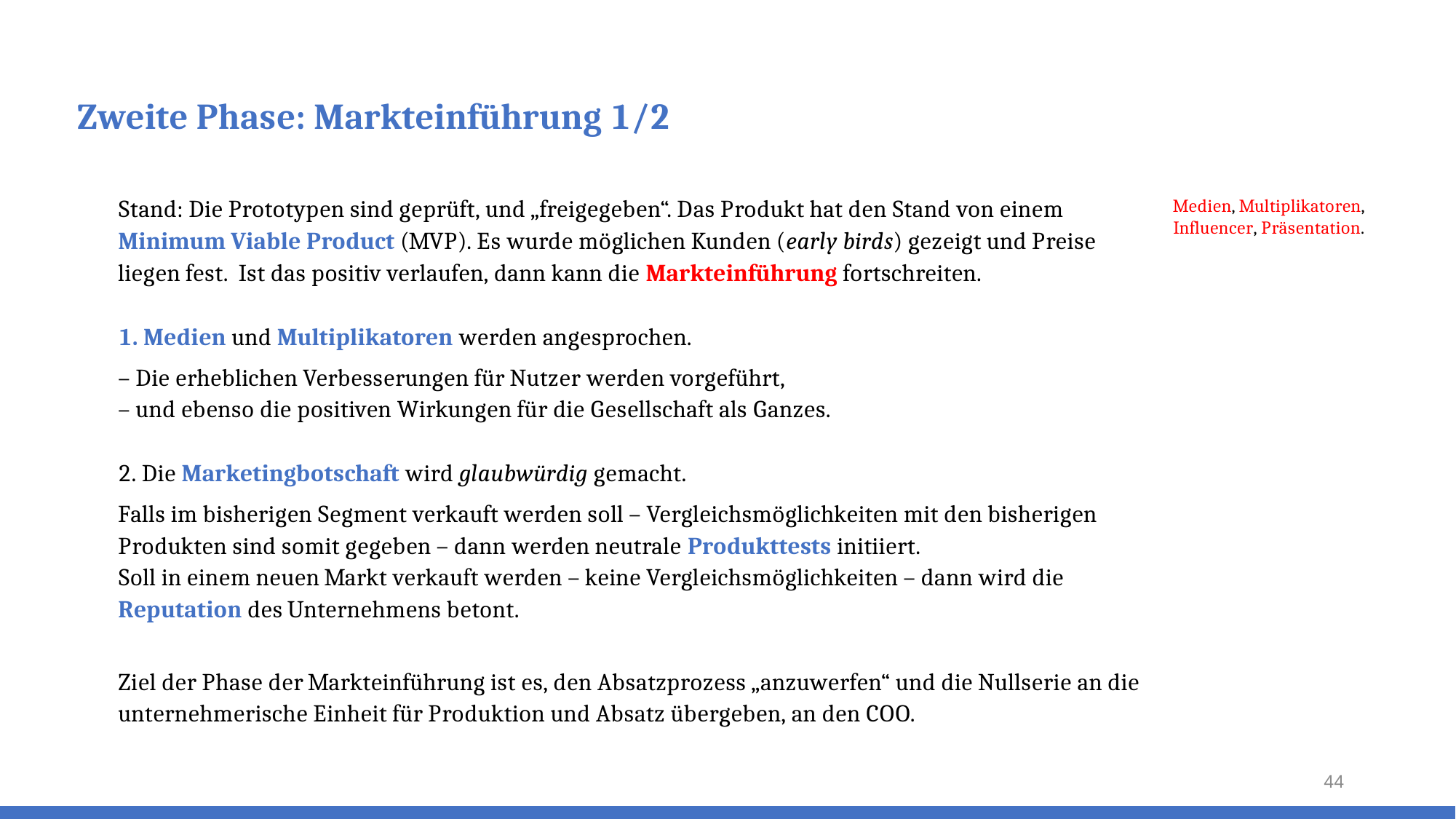

# Zweite Phase: Markteinführung 1/2
Stand: Die Prototypen sind geprüft, und „freigegeben“. Das Produkt hat den Stand von einem Minimum Viable Product (MVP). Es wurde möglichen Kunden (early birds) gezeigt und Preise liegen fest.  Ist das positiv verlaufen, dann kann die Markteinführung fortschreiten.
1. Medien und Multiplikatoren werden angesprochen.
– Die erheblichen Verbesserungen für Nutzer werden vorgeführt,
– und ebenso die positiven Wirkungen für die Gesellschaft als Ganzes.
2. Die Marketingbotschaft wird glaubwürdig gemacht.
Falls im bisherigen Segment verkauft werden soll – Vergleichsmöglichkeiten mit den bisherigen Produkten sind somit gegeben – dann werden neutrale Produkttests initiiert.
Soll in einem neuen Markt verkauft werden – keine Vergleichsmöglichkeiten – dann wird die Reputation des Unternehmens betont.
Ziel der Phase der Markteinführung ist es, den Absatzprozess „anzuwerfen“ und die Nullserie an die unternehmerische Einheit für Produktion und Absatz übergeben, an den COO.
Medien, Multiplikatoren, Influencer, Präsentation.
44